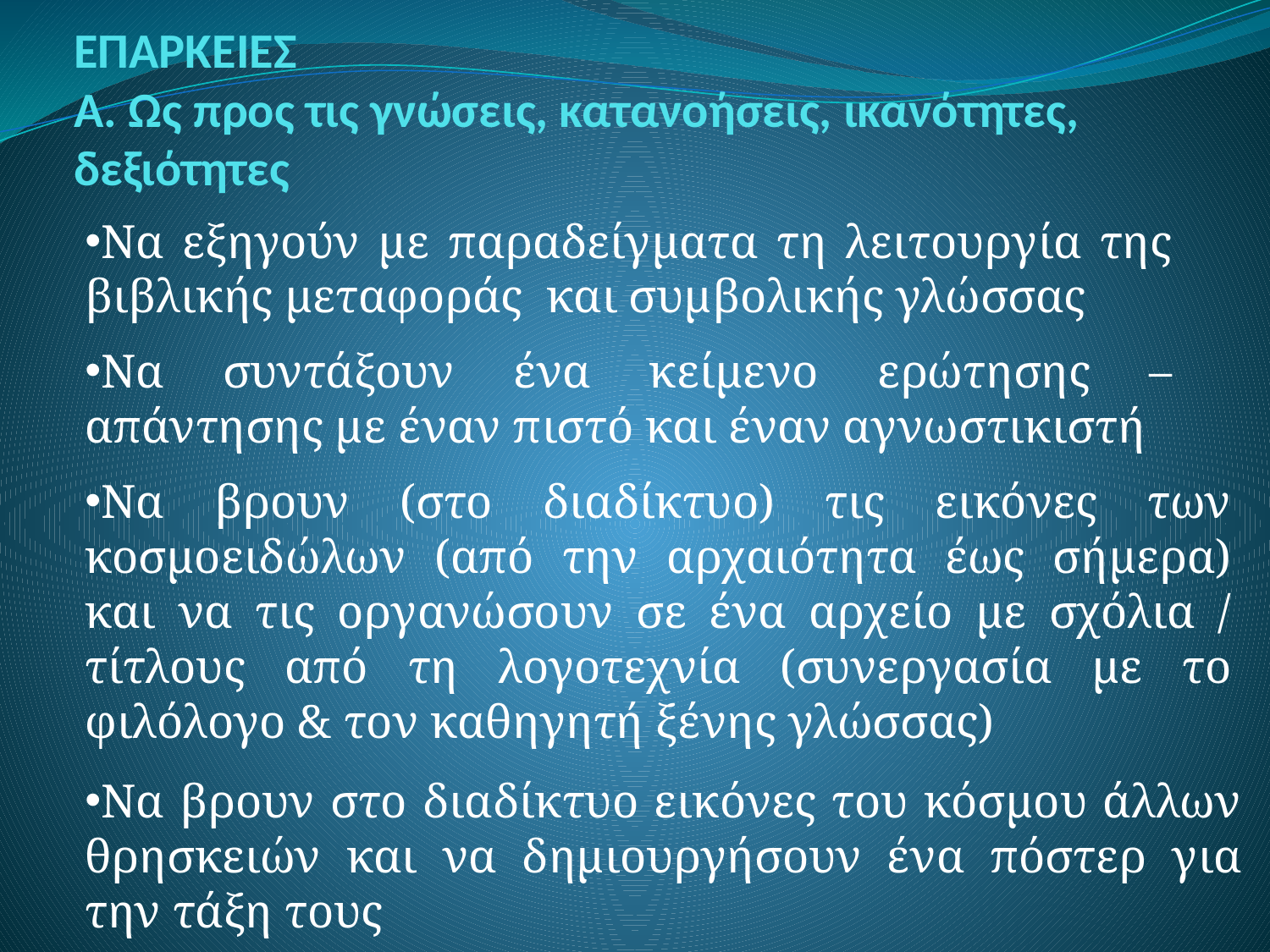

# ΕΠΑΡΚΕΙΕΣ Α. Ως προς τις γνώσεις, κατανοήσεις, ικανότητες, δεξιότητες
Να εξηγούν με παραδείγματα τη λειτουργία της βιβλικής μεταφοράς  και συμβολικής γλώσσας
Να συντάξουν ένα κείμενο ερώτησης – απάντησης με έναν πιστό και έναν αγνωστικιστή
Να βρουν (στο διαδίκτυο) τις εικόνες των κοσμοειδώλων (από την αρχαιότητα έως σήμερα) και να τις οργανώσουν σε ένα αρχείο με σχόλια / τίτλους από τη λογοτεχνία (συνεργασία με το φιλόλογο & τον καθηγητή ξένης γλώσσας)
Να βρουν στο διαδίκτυο εικόνες του κόσμου άλλων θρησκειών και να δημιουργήσουν ένα πόστερ για την τάξη τους